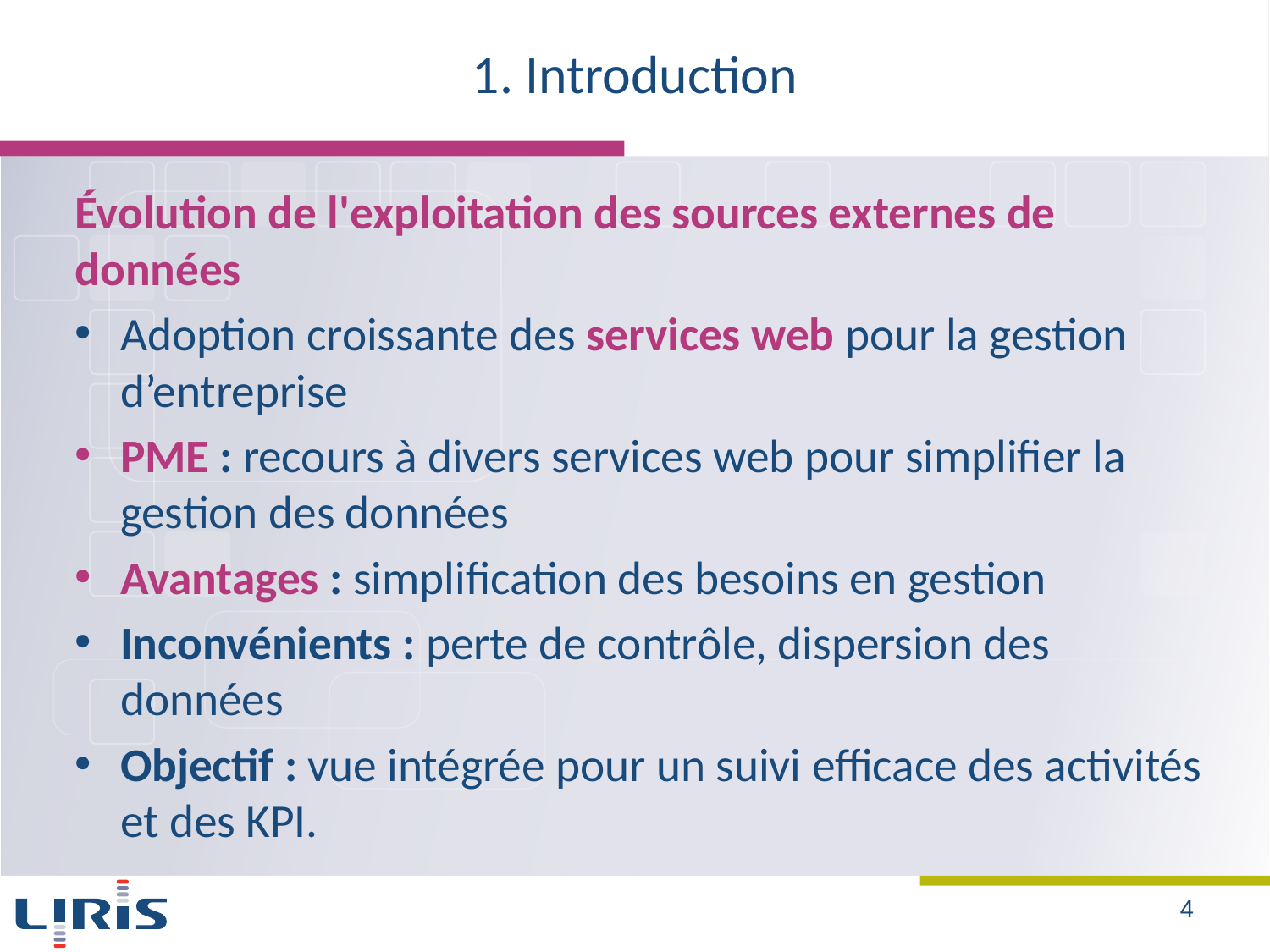

# 1. Introduction
Évolution de l'exploitation des sources externes de données
Adoption croissante des services web pour la gestion d’entreprise
PME : recours à divers services web pour simplifier la gestion des données
Avantages : simplification des besoins en gestion
Inconvénients : perte de contrôle, dispersion des données
Objectif : vue intégrée pour un suivi efficace des activités et des KPI.
4